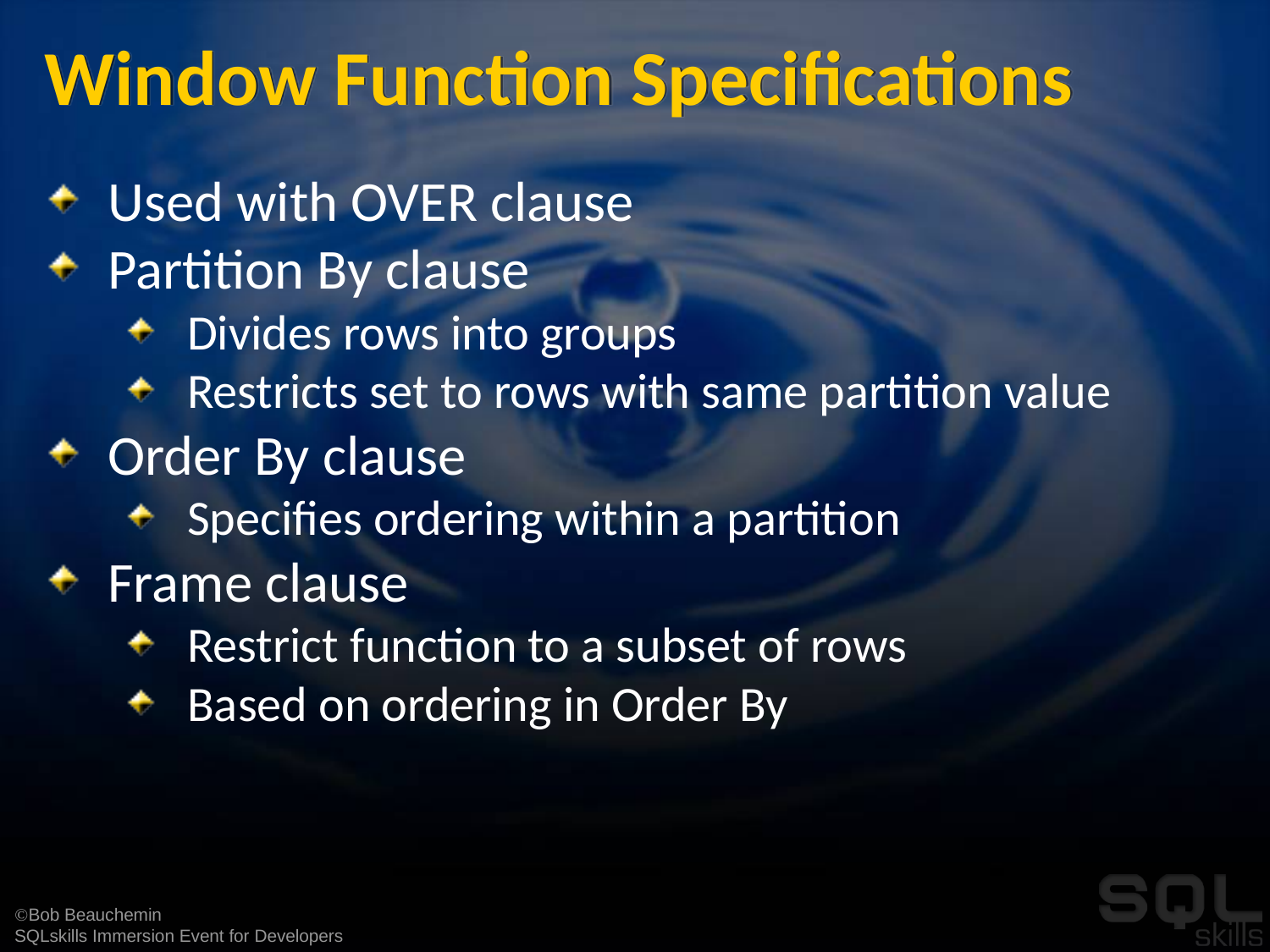

# Window Function Specifications
Used with OVER clause
Partition By clause
Divides rows into groups
Restricts set to rows with same partition value
Order By clause
Specifies ordering within a partition
Frame clause
Restrict function to a subset of rows
Based on ordering in Order By